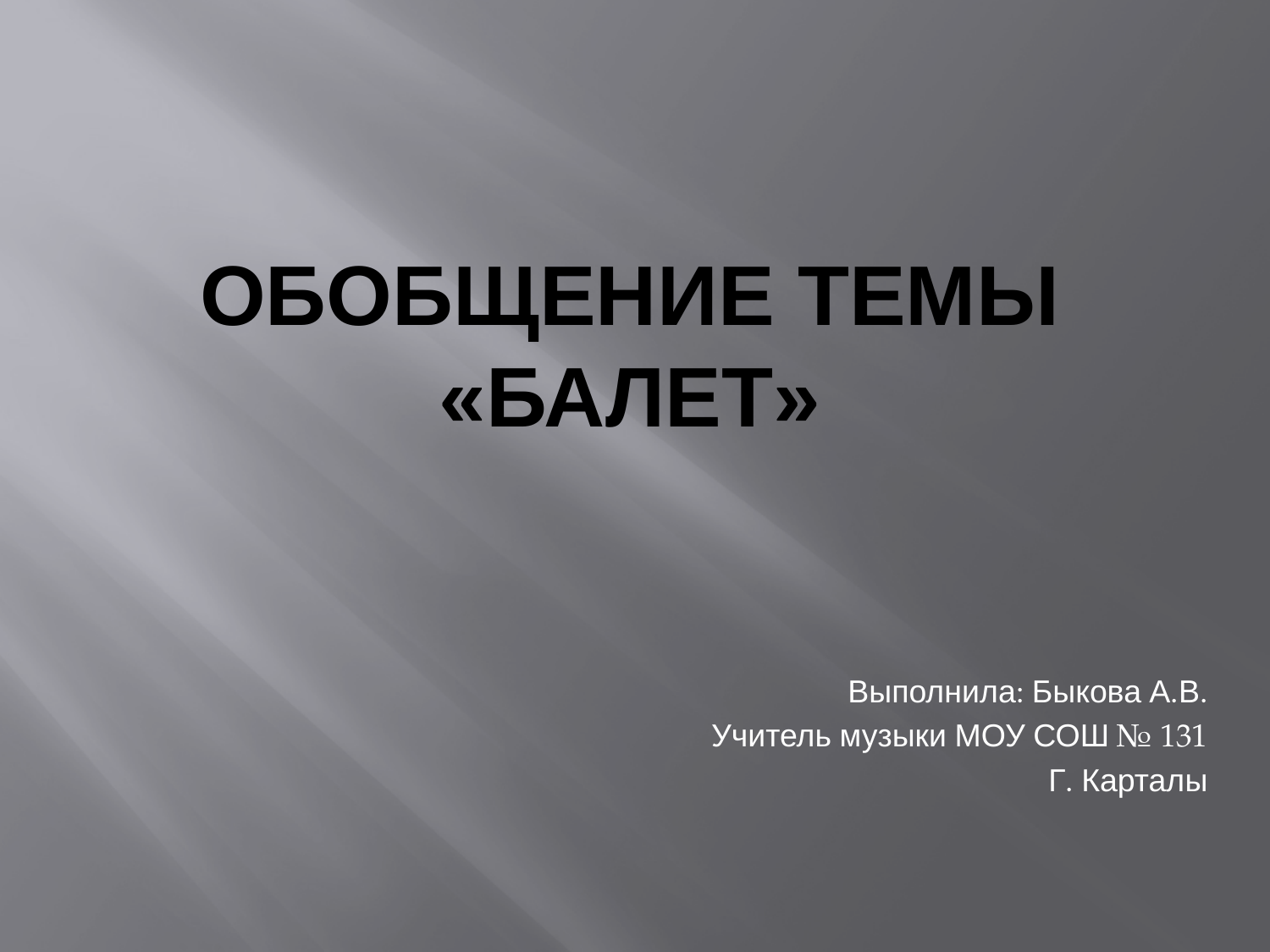

# Обобщение темы «балет»
Выполнила: Быкова А.В.
Учитель музыки МОУ СОШ № 131
Г. Карталы